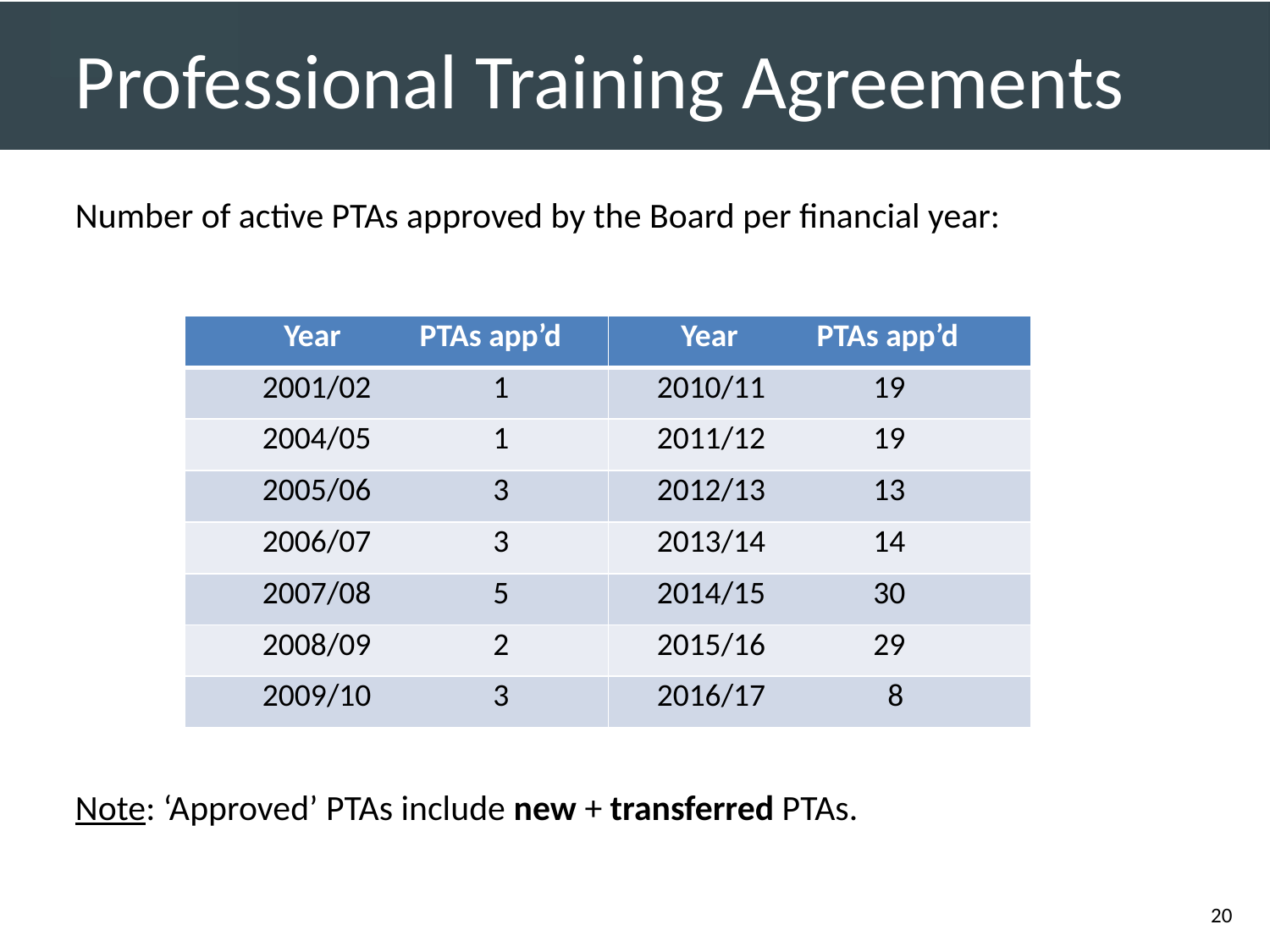

# Professional Training Agreements
Number of active PTAs approved by the Board per financial year:

Note: ‘Approved’ PTAs include new + transferred PTAs.
| Year PTAs app’d | Year PTAs app’d |
| --- | --- |
| 2001/02 1 | 2010/11 19 |
| 2004/05 1 | 2011/12 19 |
| 2005/06 3 | 2012/13 13 |
| 2006/07 3 | 2013/14 14 |
| 2007/08 5 | 2014/15 30 |
| 2008/09 2 | 2015/16 29 |
| 2009/10 3 | 2016/17 8 |
20